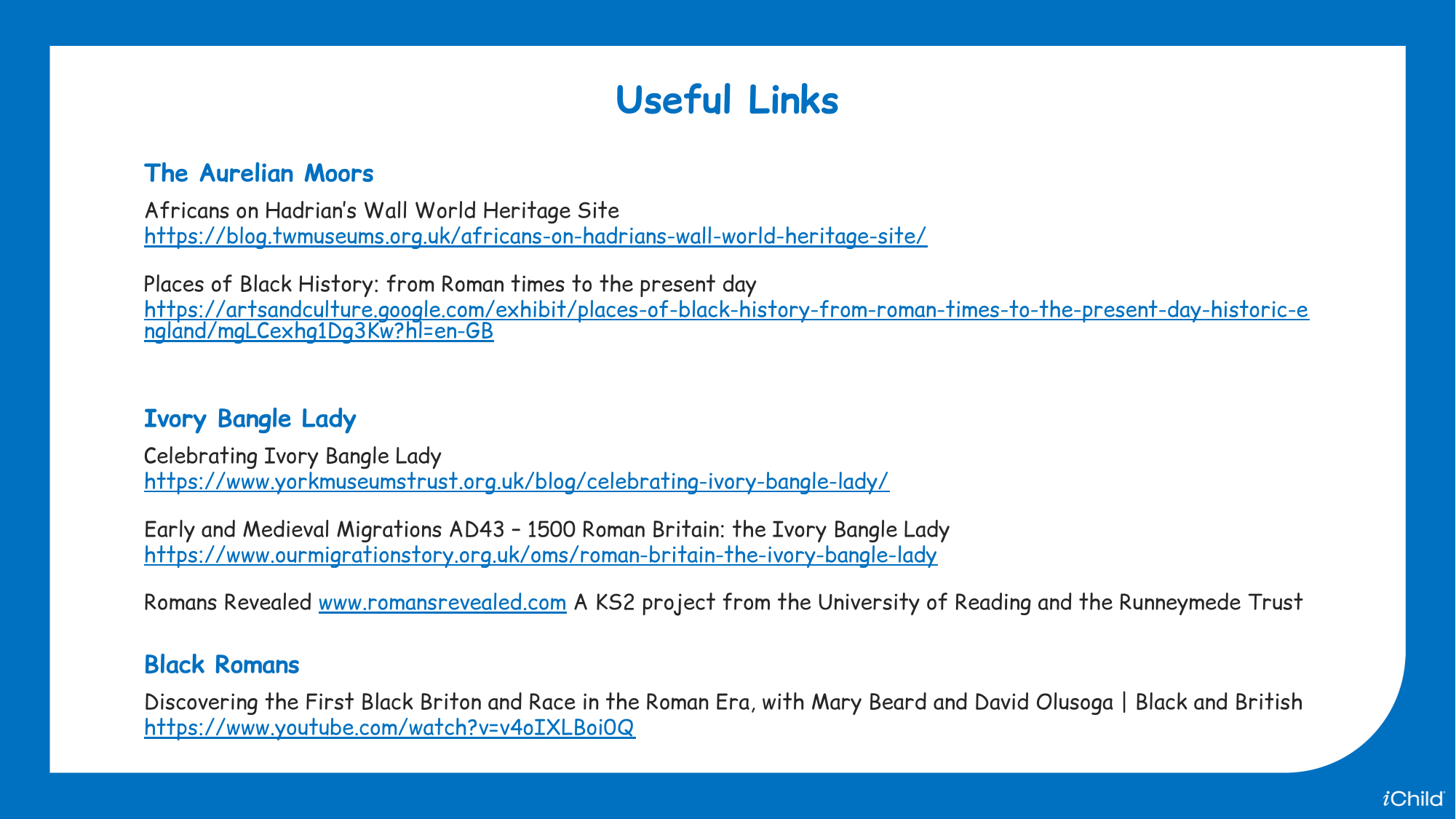

Useful Links
The Aurelian Moors
Africans on Hadrian’s Wall World Heritage Site
https://blog.twmuseums.org.uk/africans-on-hadrians-wall-world-heritage-site/
Places of Black History: from Roman times to the present day
https://artsandculture.google.com/exhibit/places-of-black-history-from-roman-times-to-the-present-day-historic-england/mgLCexhg1Dg3Kw?hl=en-GB
Ivory Bangle Lady
Celebrating Ivory Bangle Lady
https://www.yorkmuseumstrust.org.uk/blog/celebrating-ivory-bangle-lady/
Early and Medieval Migrations AD43 – 1500 Roman Britain: the Ivory Bangle Lady https://www.ourmigrationstory.org.uk/oms/roman-britain-the-ivory-bangle-lady
Romans Revealed www.romansrevealed.com A KS2 project from the University of Reading and the Runneymede Trust
Black Romans
Discovering the First Black Briton and Race in the Roman Era, with Mary Beard and David Olusoga | Black and British https://www.youtube.com/watch?v=v4oIXLBoi0Q